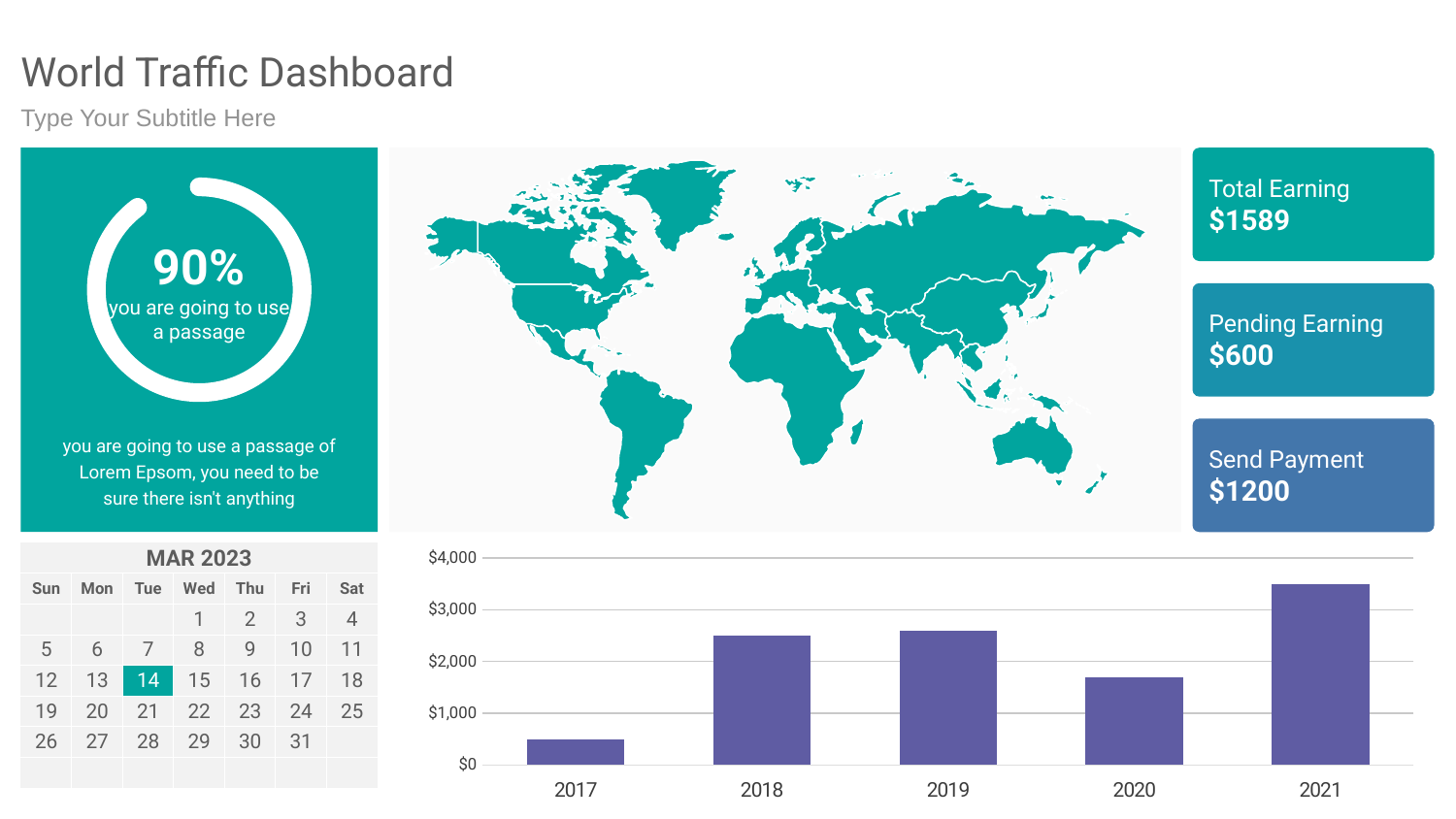

# World Traffic Dashboard
Type Your Subtitle Here

Total Earning
$1589

90%
you are going to use a passage
Pending Earning
$600
Send Payment
$1200
you are going to use a passage of Lorem Epsom, you need to be sure there isn't anything
| MAR 2023 |  |  |  |  |  |  |
| --- | --- | --- | --- | --- | --- | --- |
| Sun | Mon | Tue | Wed | Thu | Fri | Sat |
|  |  |  | 1 | 2 | 3 | 4 |
| 5 | 6 | 7 | 8 | 9 | 10 | 11 |
| 12 | 13 | 14 | 15 | 16 | 17 | 18 |
| 19 | 20 | 21 | 22 | 23 | 24 | 25 |
| 26 | 27 | 28 | 29 | 30 | 31 |  |
|  |  |  |  |  |  |  |

### Chart

| Category | Series 1 |
|---|---|
| 2017 | 500.0 |
| 2018 | 2500.0 |
| 2019 | 2600.0 |
| 2020 | 1700.0 |
| 2021 | 3500.0 |